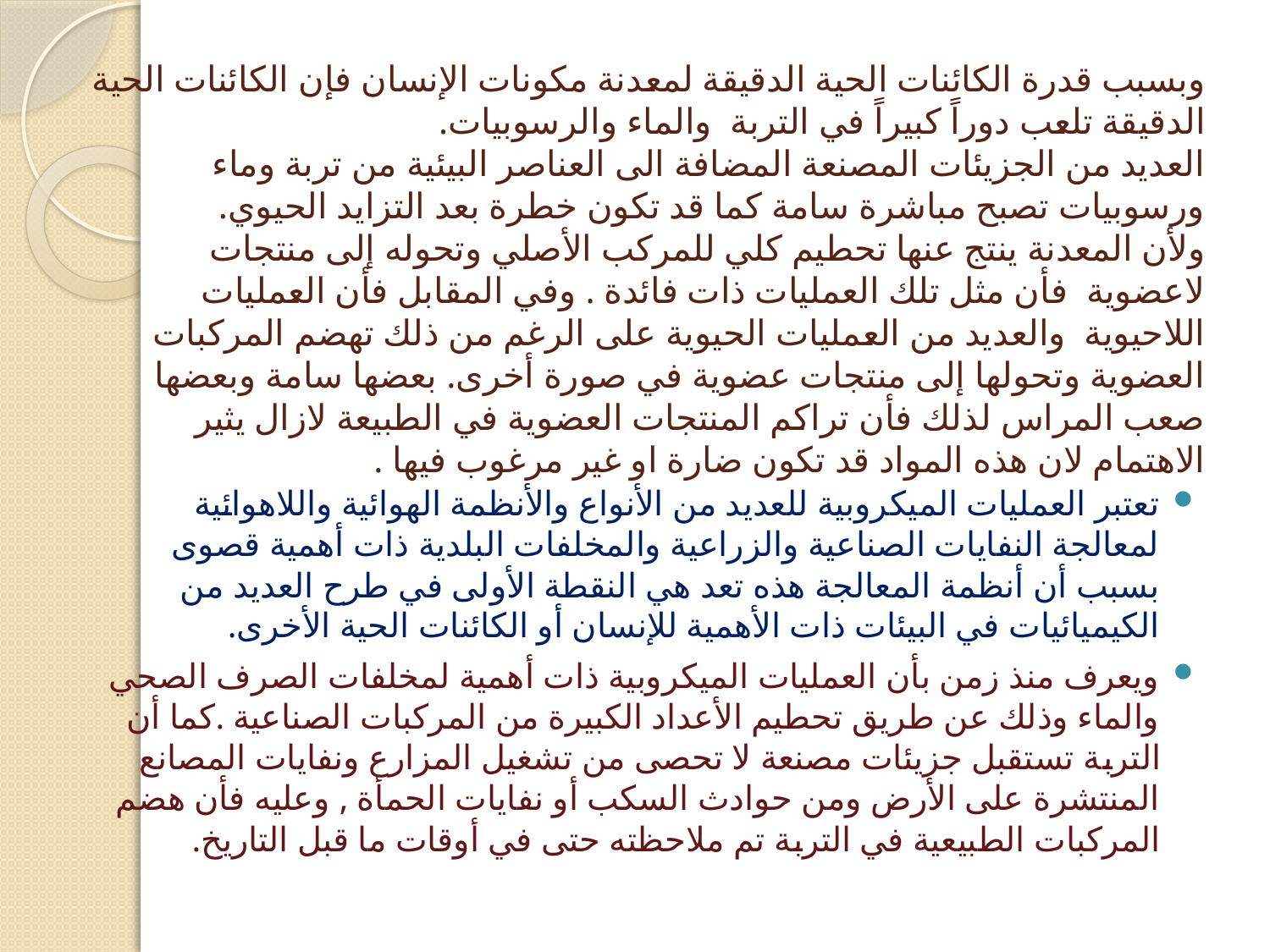

# وبسبب قدرة الكائنات الحية الدقيقة لمعدنة مكونات الإنسان فإن الكائنات الحية الدقيقة تلعب دوراً كبيراً في التربة  والماء والرسوبيات. العديد من الجزيئات المصنعة المضافة الى العناصر البيئية من تربة وماء ورسوبيات تصبح مباشرة سامة كما قد تكون خطرة بعد التزايد الحيوي. ولأن المعدنة ينتج عنها تحطيم كلي للمركب الأصلي وتحوله إلى منتجات لاعضوية  فأن مثل تلك العمليات ذات فائدة . وفي المقابل فأن العمليات اللاحيوية  والعديد من العمليات الحيوية على الرغم من ذلك تهضم المركبات العضوية وتحولها إلى منتجات عضوية في صورة أخرى. بعضها سامة وبعضها صعب المراس لذلك فأن تراكم المنتجات العضوية في الطبيعة لازال يثير الاهتمام لان هذه المواد قد تكون ضارة او غير مرغوب فيها .
تعتبر العمليات الميكروبية للعديد من الأنواع والأنظمة الهوائية واللاهوائية لمعالجة النفايات الصناعية والزراعية والمخلفات البلدية ذات أهمية قصوى بسبب أن أنظمة المعالجة هذه تعد هي النقطة الأولى في طرح العديد من الكيميائيات في البيئات ذات الأهمية للإنسان أو الكائنات الحية الأخرى.
ويعرف منذ زمن بأن العمليات الميكروبية ذات أهمية لمخلفات الصرف الصحي والماء وذلك عن طريق تحطيم الأعداد الكبيرة من المركبات الصناعية .كما أن التربة تستقبل جزيئات مصنعة لا تحصى من تشغيل المزارع ونفايات المصانع المنتشرة على الأرض ومن حوادث السكب أو نفايات الحمأة , وعليه فأن هضم المركبات الطبيعية في التربة تم ملاحظته حتى في أوقات ما قبل التاريخ.